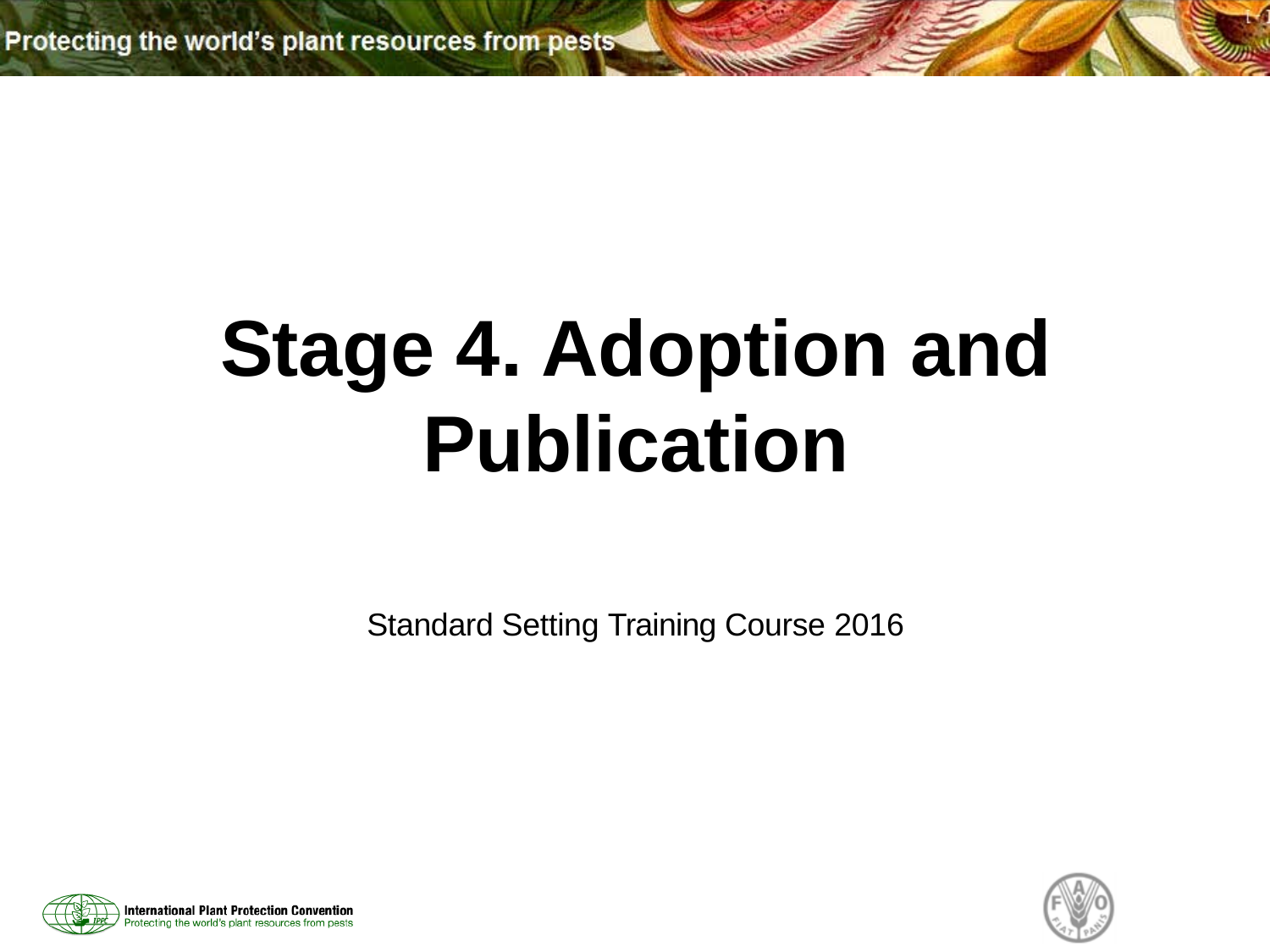

# Stage 4. Adoption and Publication
Standard Setting Training Course 2016